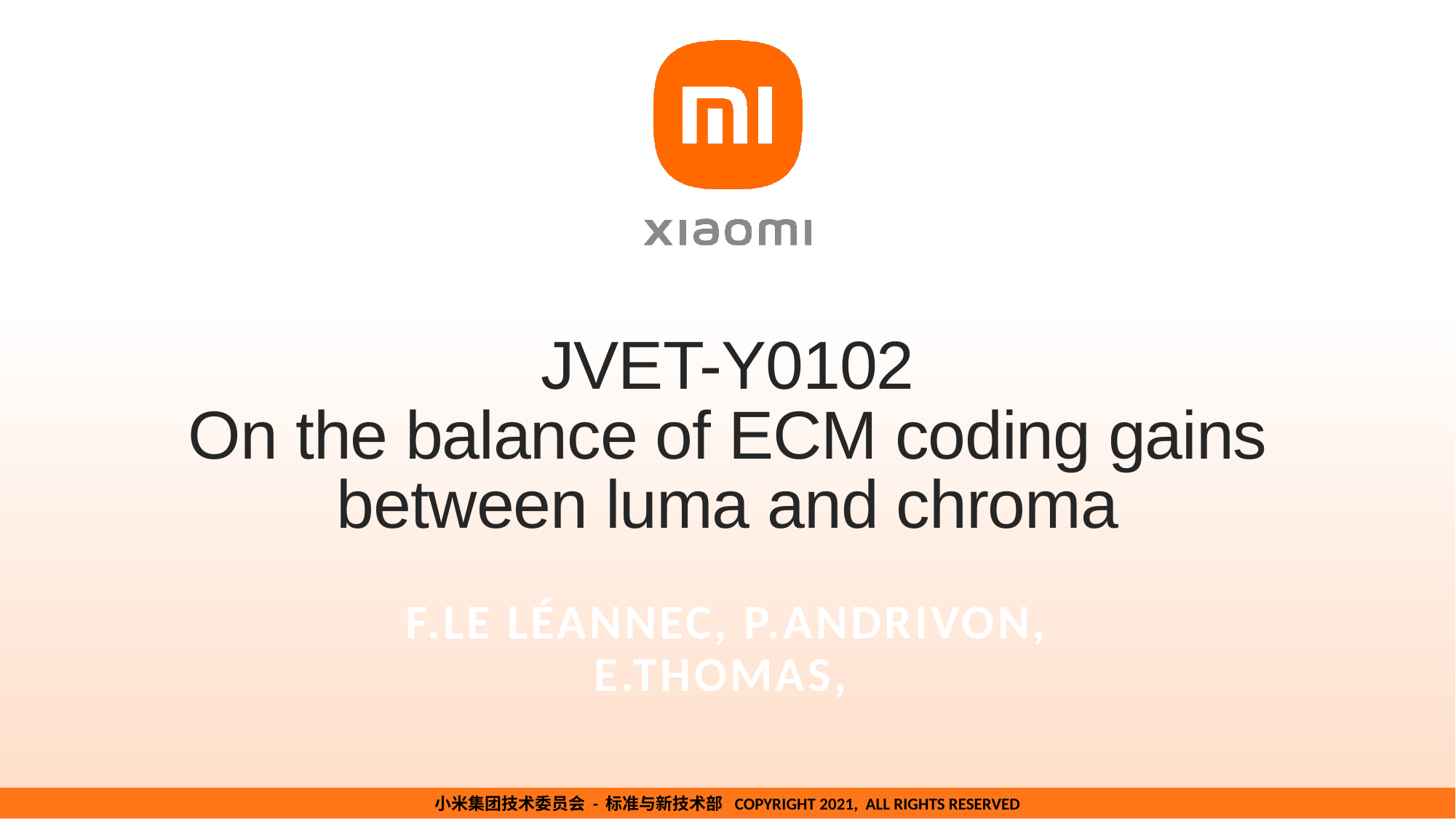

# JVET-Y0102 On the balance of ECM coding gains between luma and chroma
F.Le Léannec, P.Andrivon, E.Thomas,